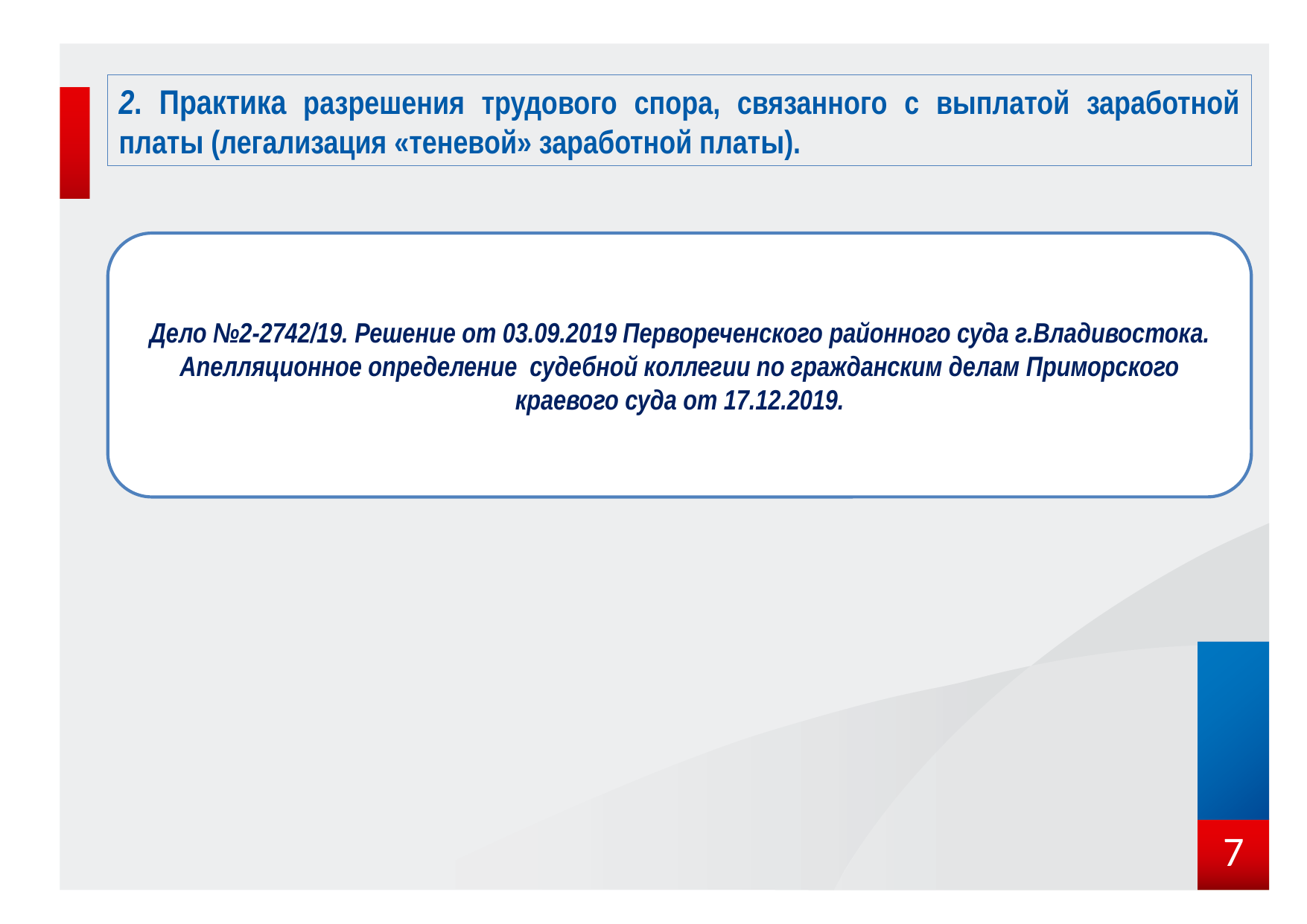

2. Практика разрешения трудового спора, связанного с выплатой заработной платы (легализация «теневой» заработной платы).
Дело №2-2742/19. Решение от 03.09.2019 Первореченского районного суда г.Владивостока. Апелляционное определение  судебной коллегии по гражданским делам Приморского краевого суда от 17.12.2019.
7